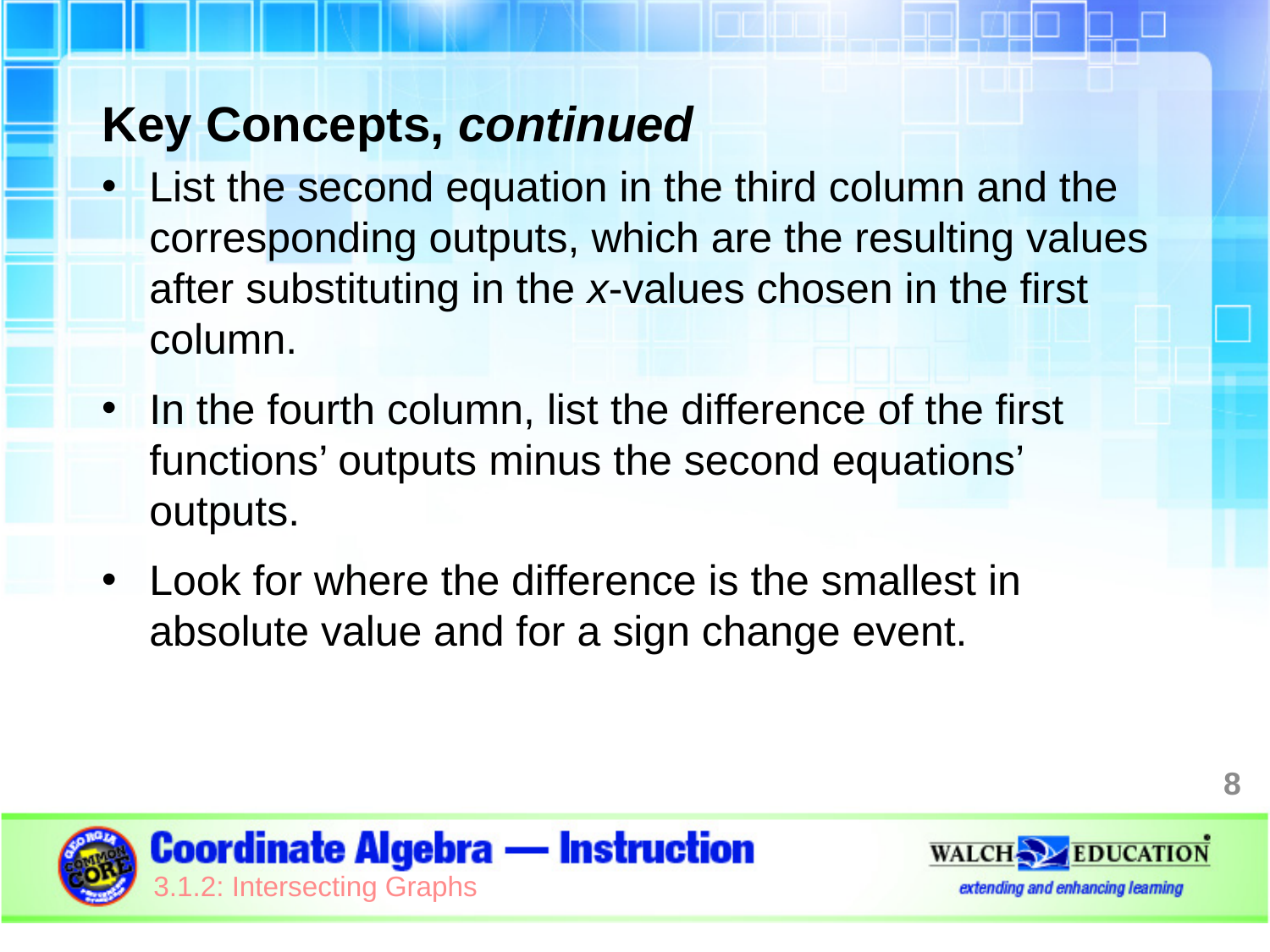

Key Concepts, continued
List the second equation in the third column and the corresponding outputs, which are the resulting values after substituting in the x-values chosen in the first column.
In the fourth column, list the difference of the first functions’ outputs minus the second equations’ outputs.
Look for where the difference is the smallest in absolute value and for a sign change event.

8
3.1.2: Intersecting Graphs